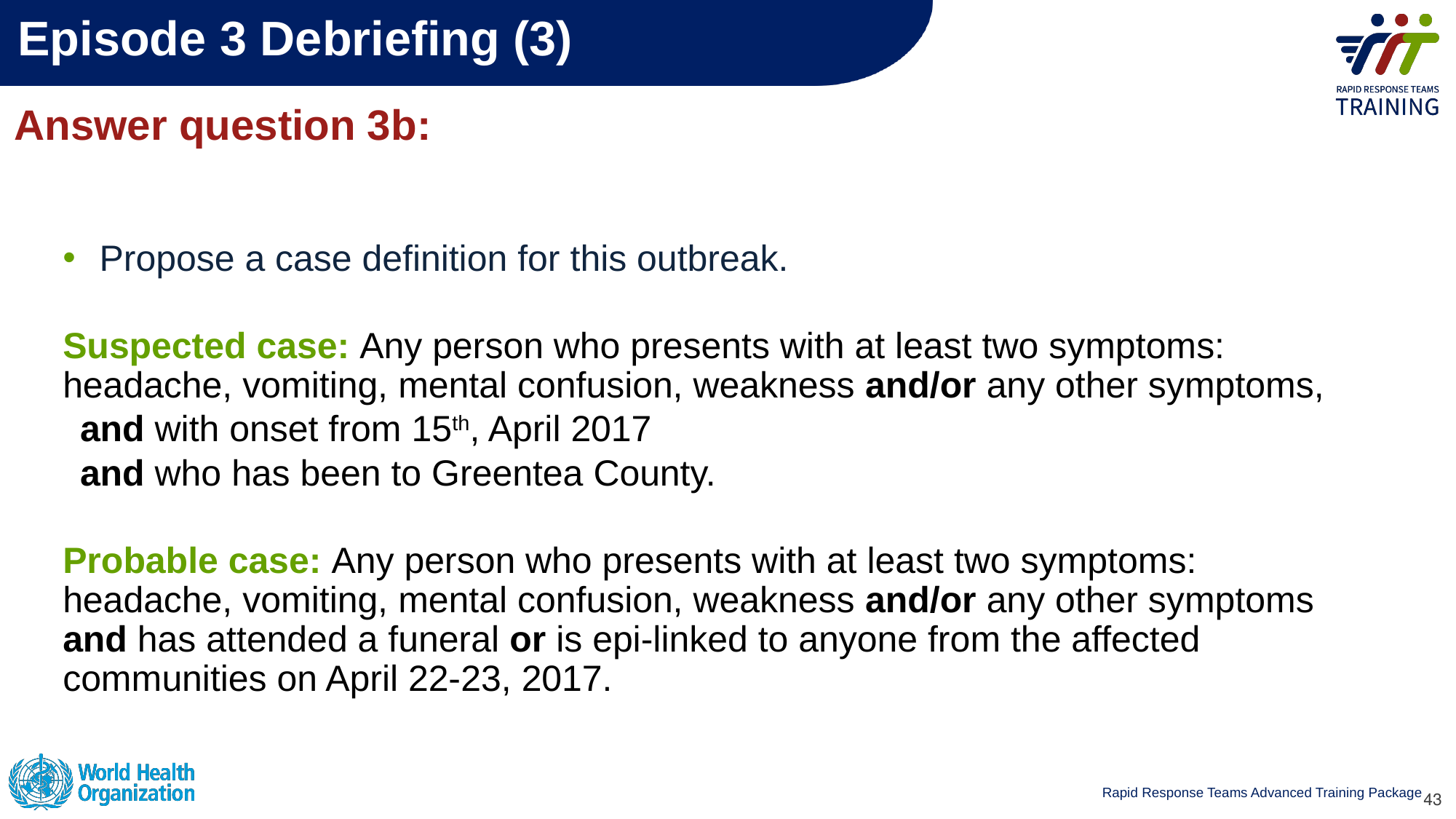

Episode 3 Debriefing (3)
Answer question 3b:

Propose a case definition for this outbreak.

Suspected case: Any person who presents with at least two symptoms: headache, vomiting, mental confusion, weakness and/or any other symptoms,
and with onset from 15th, April 2017
and who has been to Greentea County.

Probable case: Any person who presents with at least two symptoms: headache, vomiting, mental confusion, weakness and/or any other symptoms and has attended a funeral or is epi-linked to anyone from the affected communities on April 22-23, 2017.